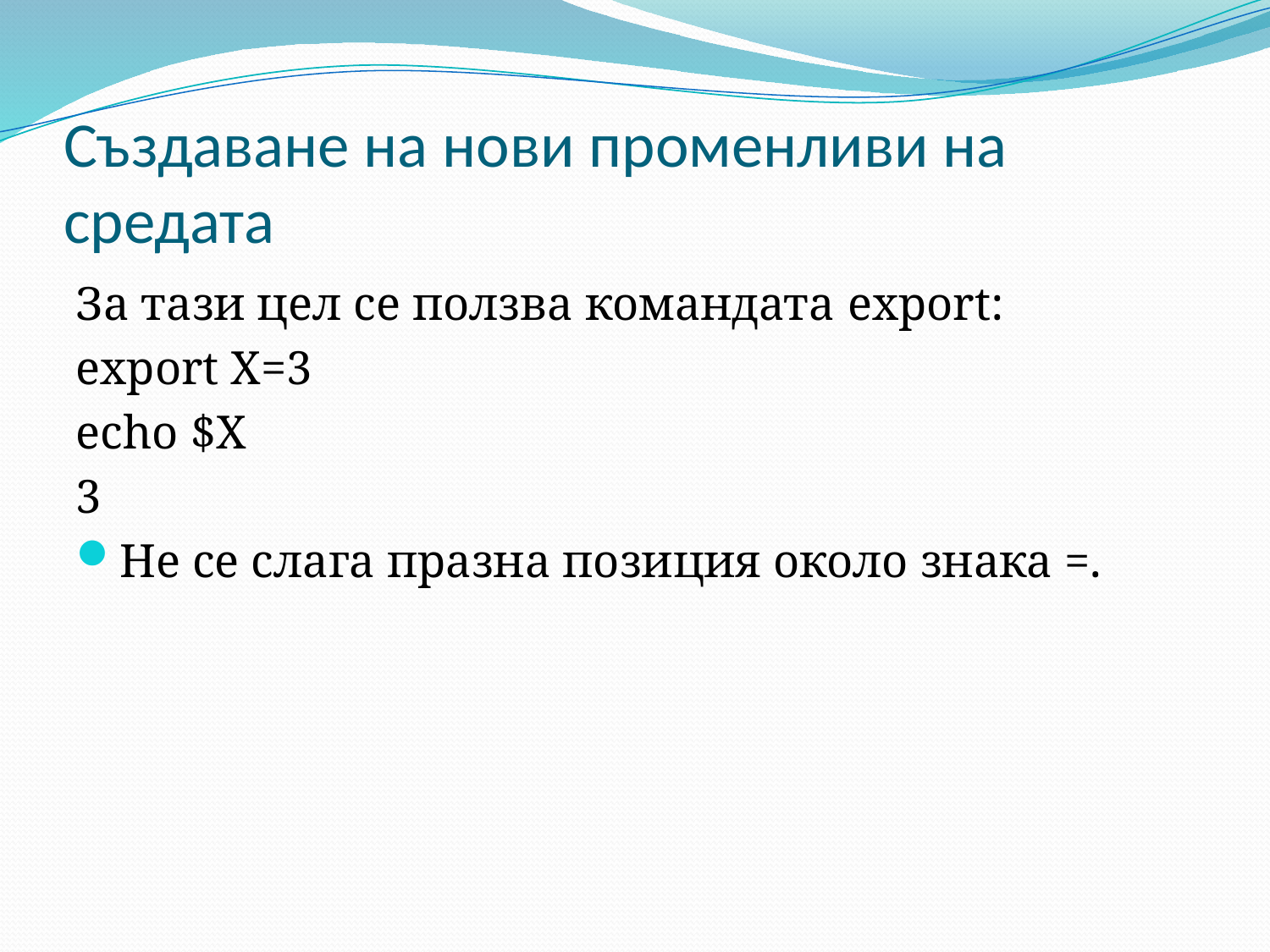

# Създаване на нови променливи на средата
За тази цел се ползва командата export:
export X=3
echo $X
3
Не се слага празна позиция около знака =.